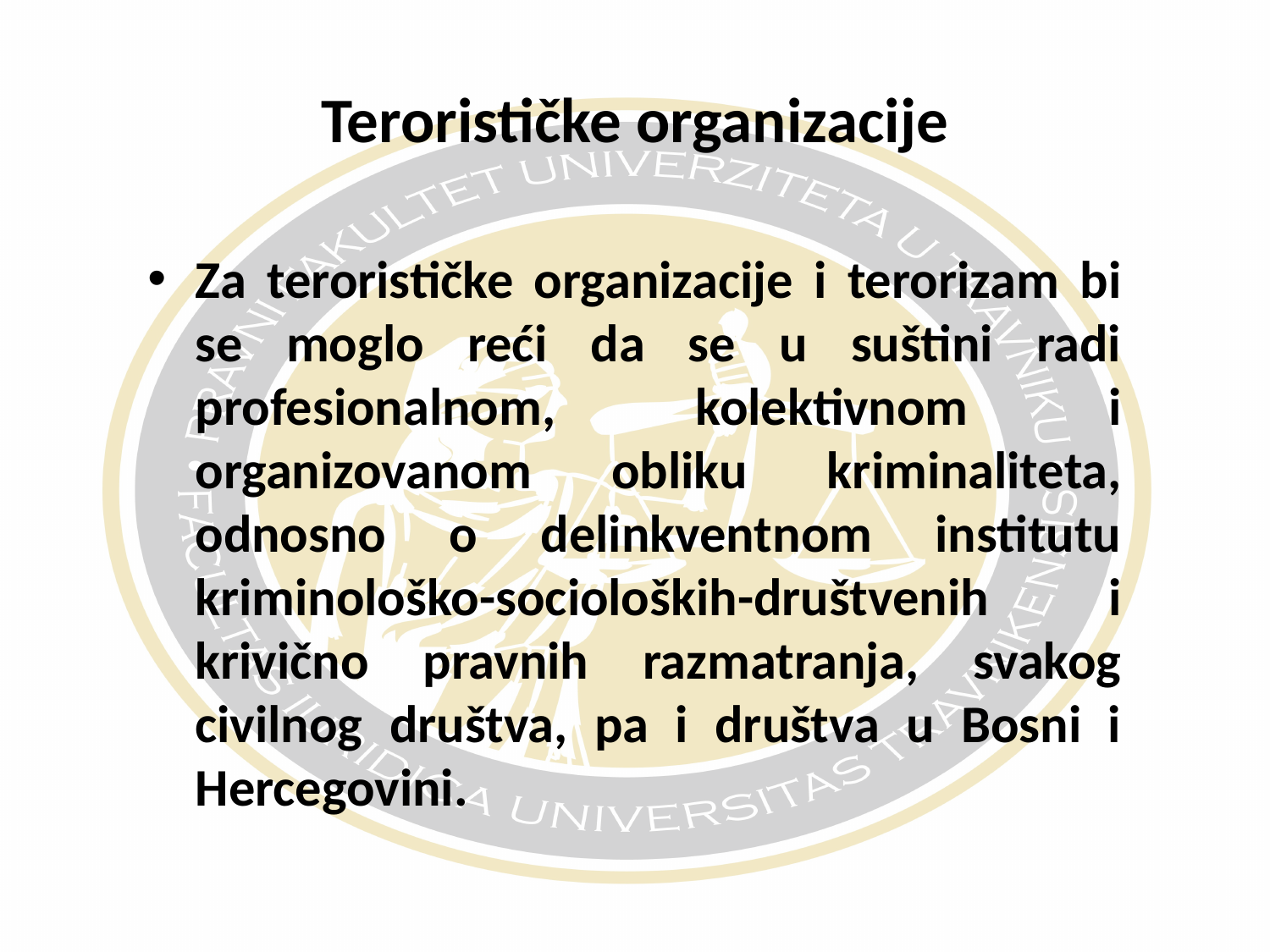

# Terorističke organizacije
Za terorističke organizacije i terorizam bi se moglo reći da se u suštini radi profesionalnom, kolektivnom i organizovanom obliku kriminaliteta, odnosno o delinkventnom institutu kriminološko-socioloških-društvenih i krivično pravnih razmatranja, svakog civilnog društva, pa i društva u Bosni i Hercegovini.